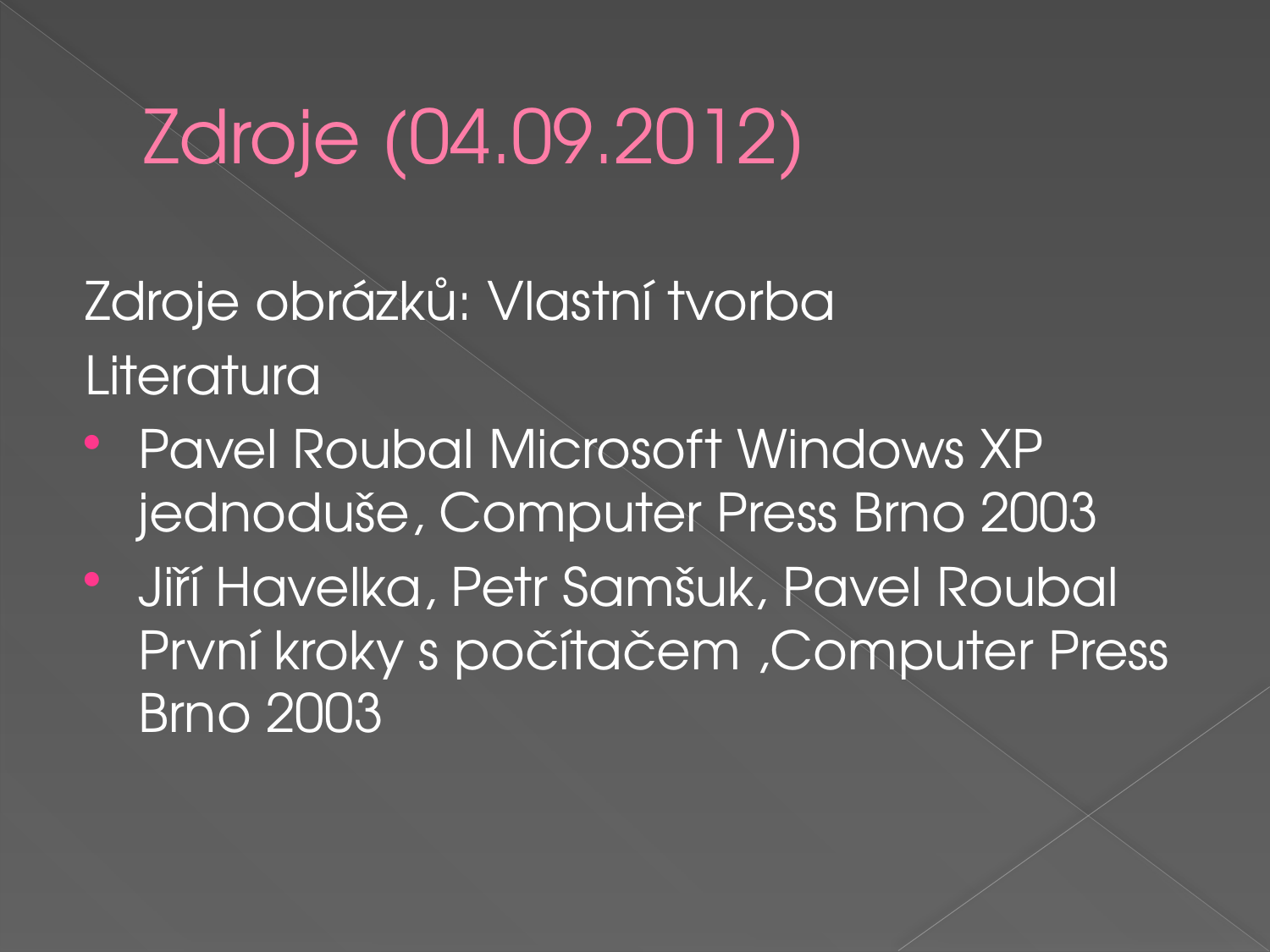

# Zdroje (04.09.2012)
Zdroje obrázků: Vlastní tvorba
Literatura
Pavel Roubal Microsoft Windows XP jednoduše, Computer Press Brno 2003
Jiří Havelka, Petr Samšuk, Pavel Roubal První kroky s počítačem ,Computer Press Brno 2003